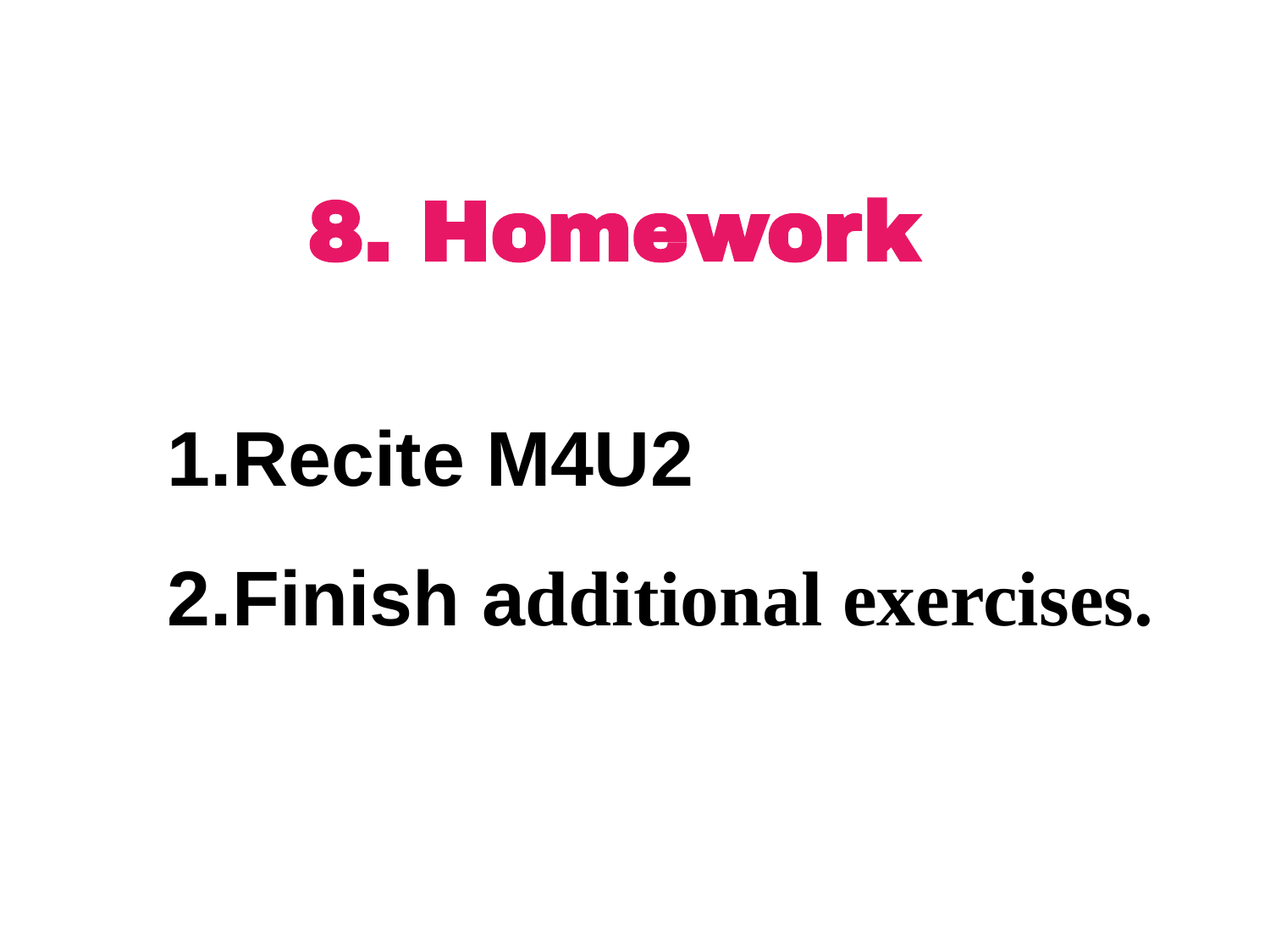

8. Homework
Recite M4U2
Finish additional exercises.